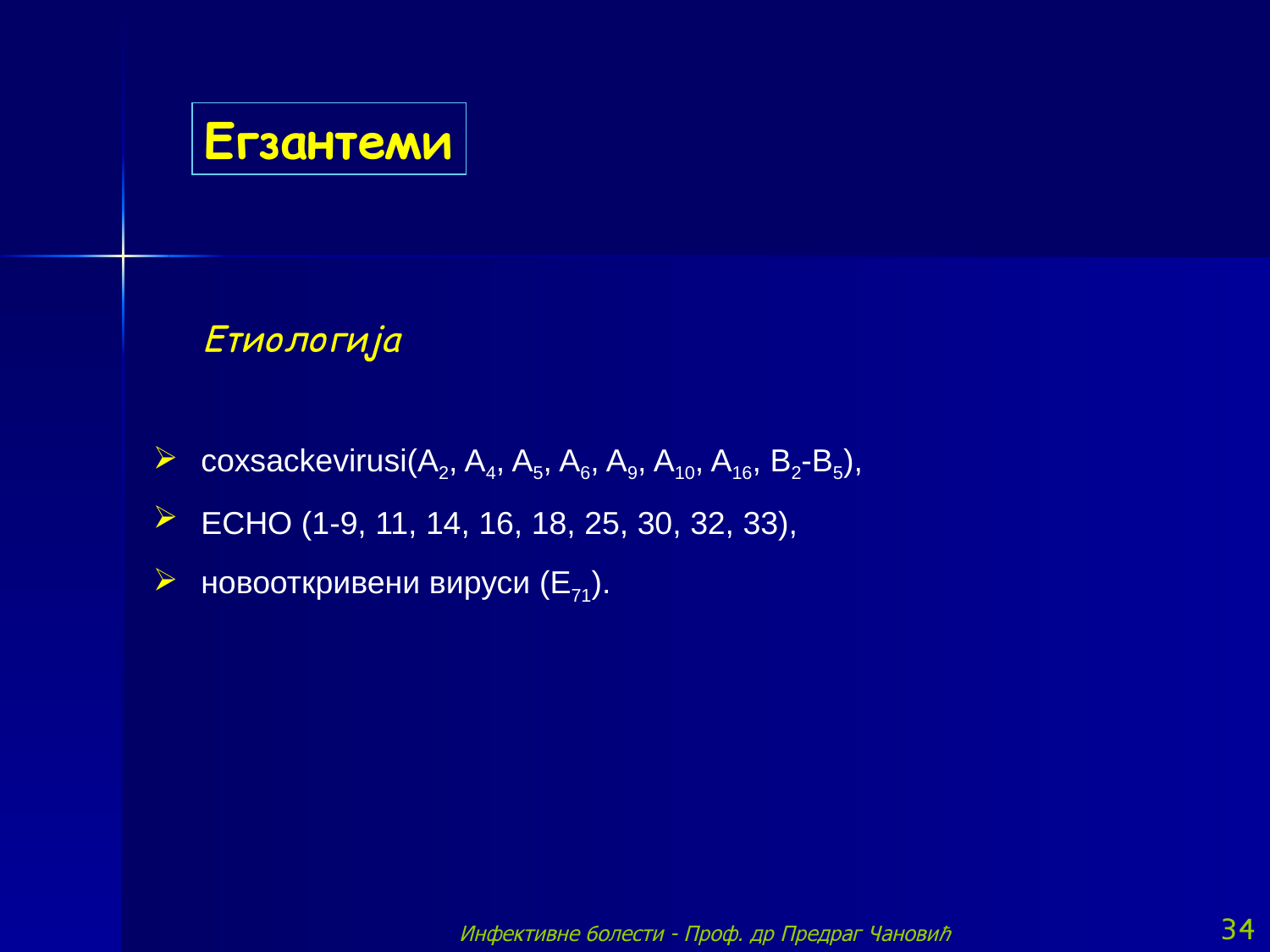

Егзантеми
Етиологија
  coxsackevirusi(A2, A4, A5, A6, A9, A10, A16, B2-B5),
  ECHO (1-9, 11, 14, 16, 18, 25, 30, 32, 33),
  новооткривени вируси (E71).
Инфективне болести - Проф. др Предраг Чановић
34